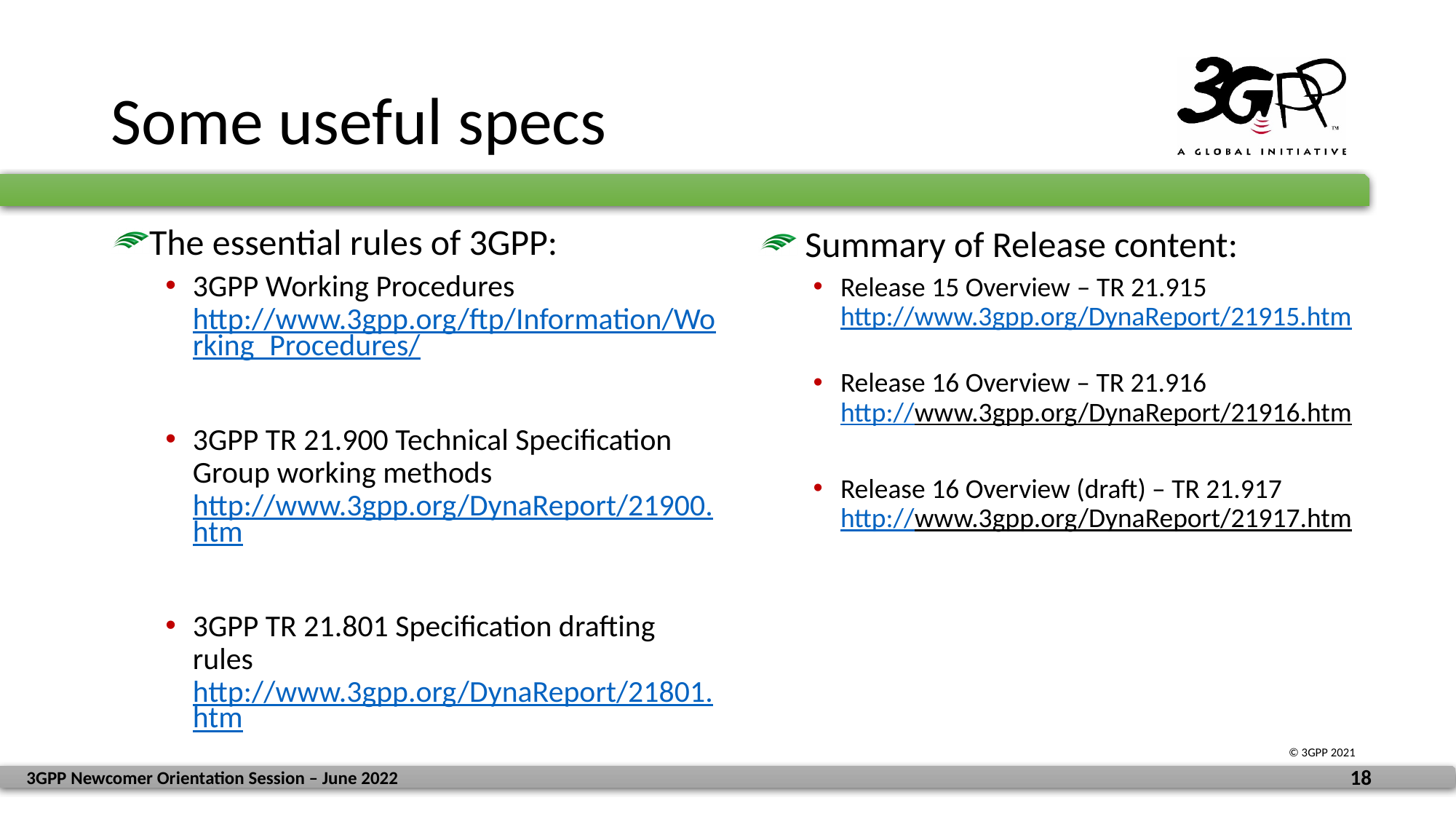

# Some useful specs
The essential rules of 3GPP:
3GPP Working Procedures
http://www.3gpp.org/ftp/Information/Working_Procedures/

3GPP TR 21.900 Technical Specification Group working methods
http://www.3gpp.org/DynaReport/21900.htm

3GPP TR 21.801 Specification drafting rules
http://www.3gpp.org/DynaReport/21801.htm
 Summary of Release content:
Release 15 Overview – TR 21.915
http://www.3gpp.org/DynaReport/21915.htm
Release 16 Overview – TR 21.916
http://www.3gpp.org/DynaReport/21916.htm
Release 16 Overview (draft) – TR 21.917
http://www.3gpp.org/DynaReport/21917.htm